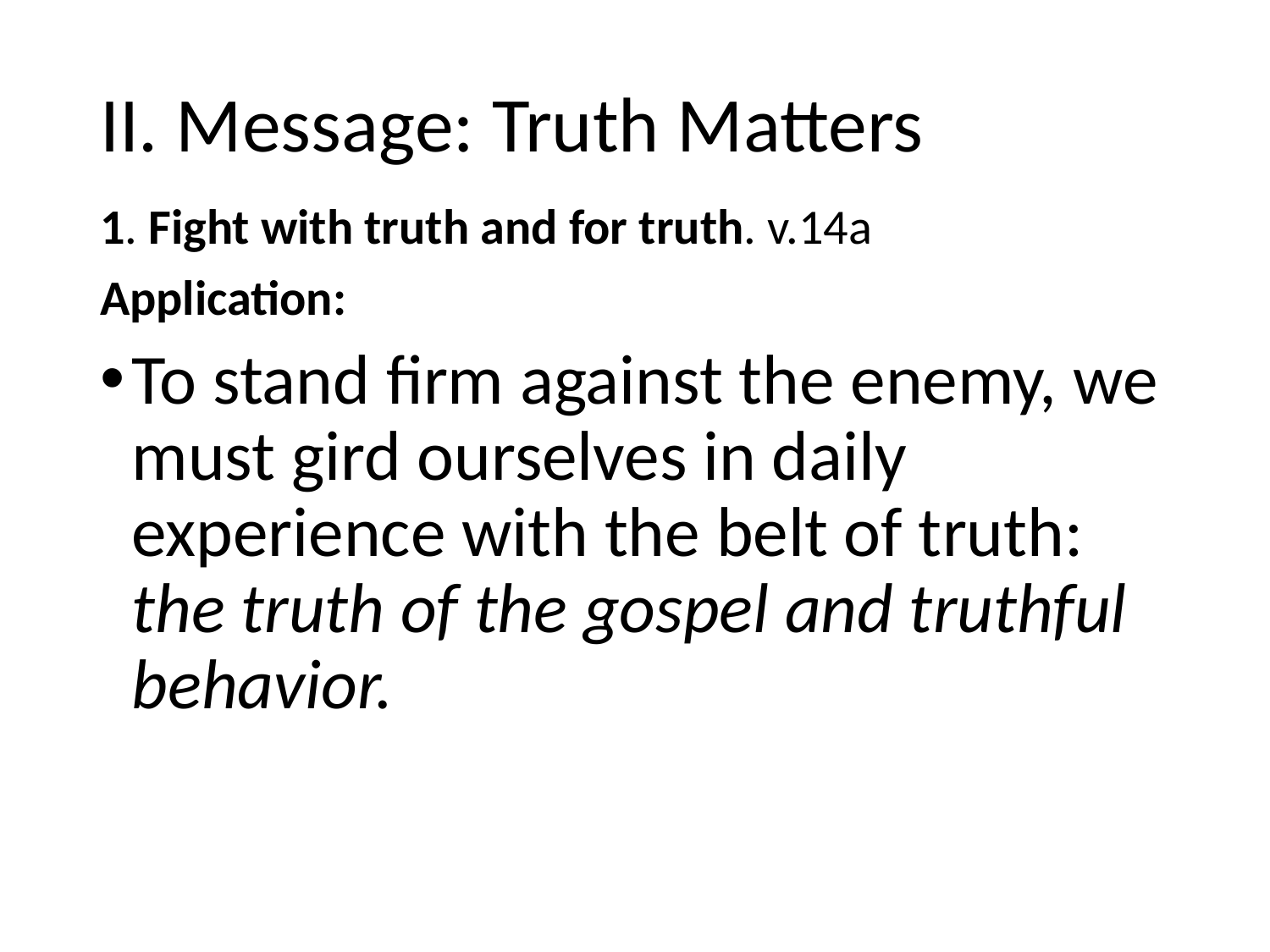

# II. Message: Truth Matters
1. Fight with truth and for truth. v.14a
Application:
To stand firm against the enemy, we must gird ourselves in daily experience with the belt of truth: the truth of the gospel and truthful behavior.